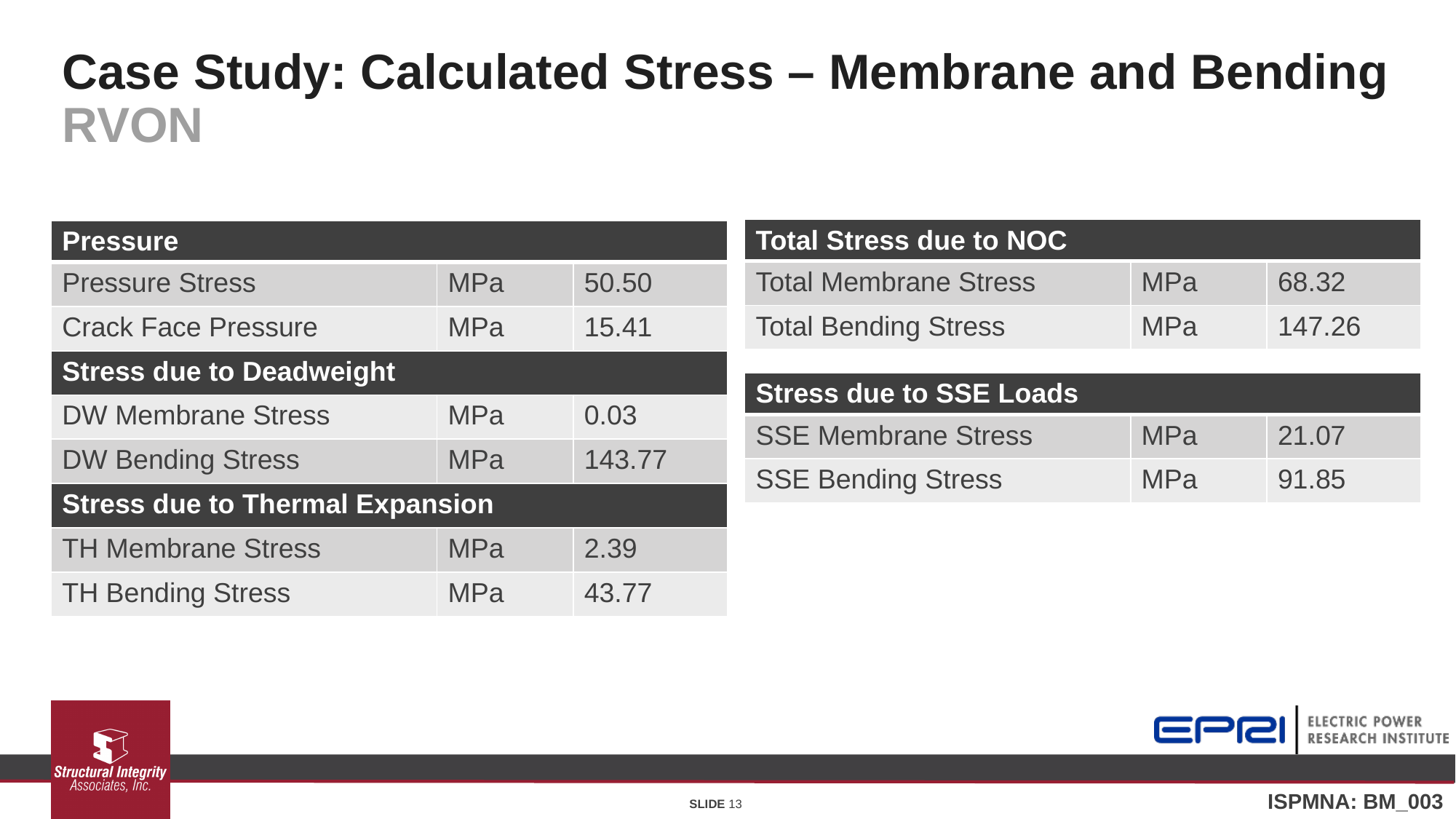

# Case Study: Calculated Stress – Membrane and Bending RVON
| Total Stress due to NOC |  |  |
| --- | --- | --- |
| Total Membrane Stress | MPa | 68.32 |
| Total Bending Stress | MPa | 147.26 |
| Pressure |  |  |
| --- | --- | --- |
| Pressure Stress | MPa | 50.50 |
| Crack Face Pressure | MPa | 15.41 |
| Stress due to Deadweight |  |  |
| DW Membrane Stress | MPa | 0.03 |
| DW Bending Stress | MPa | 143.77 |
| Stress due to Thermal Expansion |  |  |
| TH Membrane Stress | MPa | 2.39 |
| TH Bending Stress | MPa | 43.77 |
| Stress due to SSE Loads |  |  |
| --- | --- | --- |
| SSE Membrane Stress | MPa | 21.07 |
| SSE Bending Stress | MPa | 91.85 |
SLIDE 13